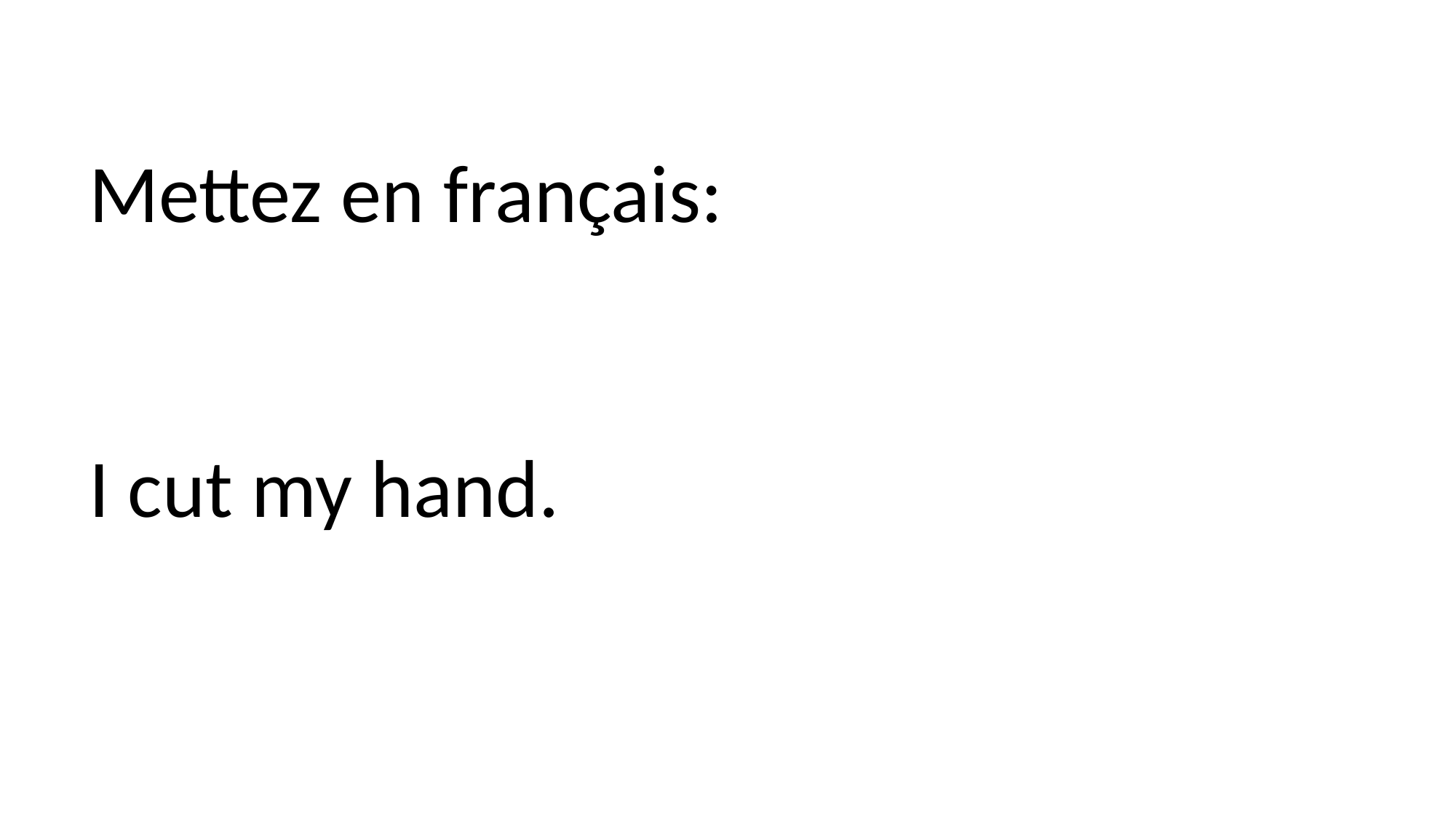

Mettez en français:

I cut my hand.